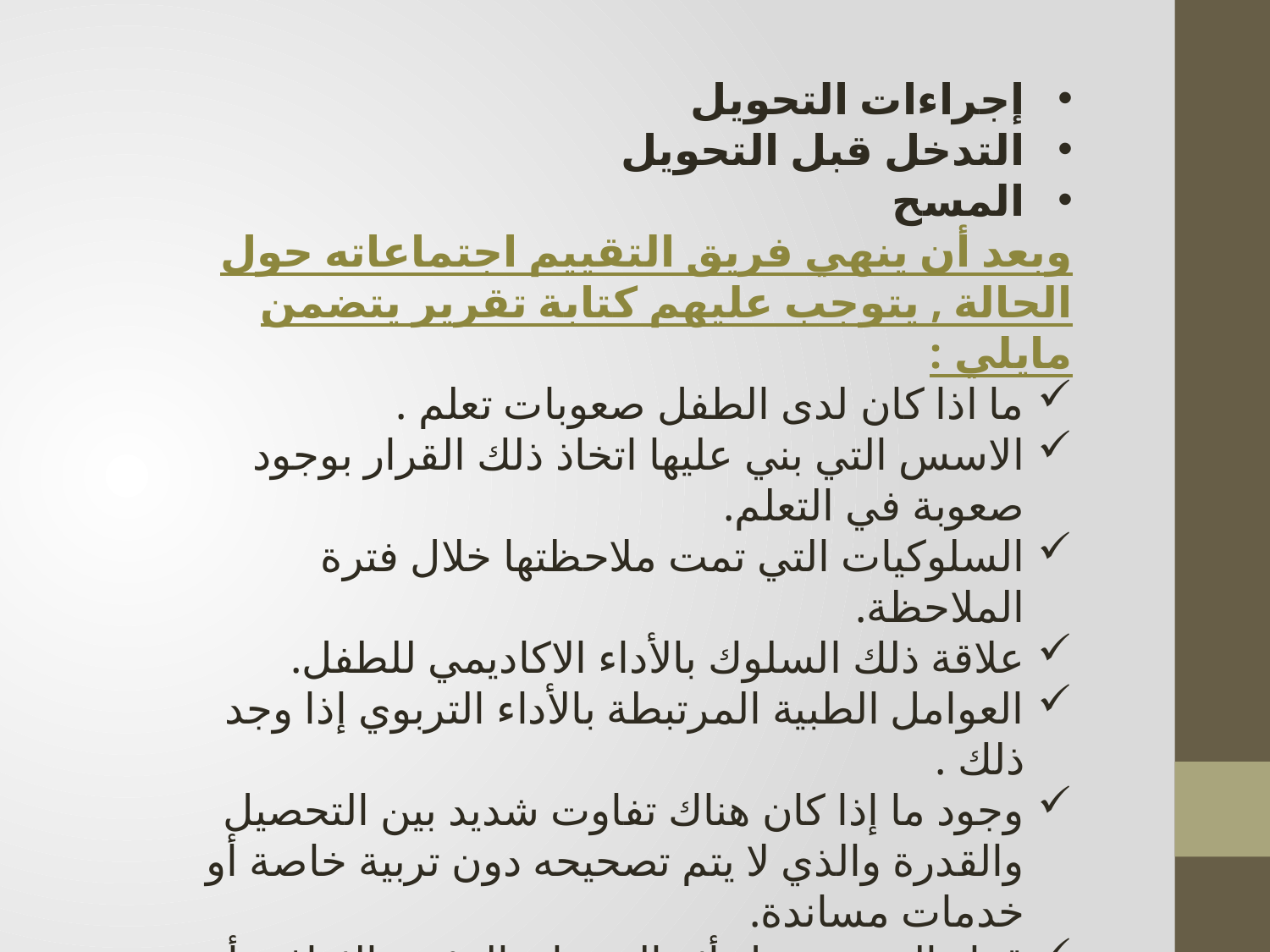

إجراءات التحويل
التدخل قبل التحويل
المسح
وبعد أن ينهي فريق التقييم اجتماعاته حول الحالة , يتوجب عليهم كتابة تقرير يتضمن مايلي :
ما اذا كان لدى الطفل صعوبات تعلم .
الاسس التي بني عليها اتخاذ ذلك القرار بوجود صعوبة في التعلم.
السلوكيات التي تمت ملاحظتها خلال فترة الملاحظة.
علاقة ذلك السلوك بالأداء الاكاديمي للطفل.
العوامل الطبية المرتبطة بالأداء التربوي إذا وجد ذلك .
وجود ما إذا كان هناك تفاوت شديد بين التحصيل والقدرة والذي لا يتم تصحيحه دون تربية خاصة أو خدمات مساندة.
قرار الفريق حول أثر الحرمان البيئي , الثقافي أو الاقتصادي .